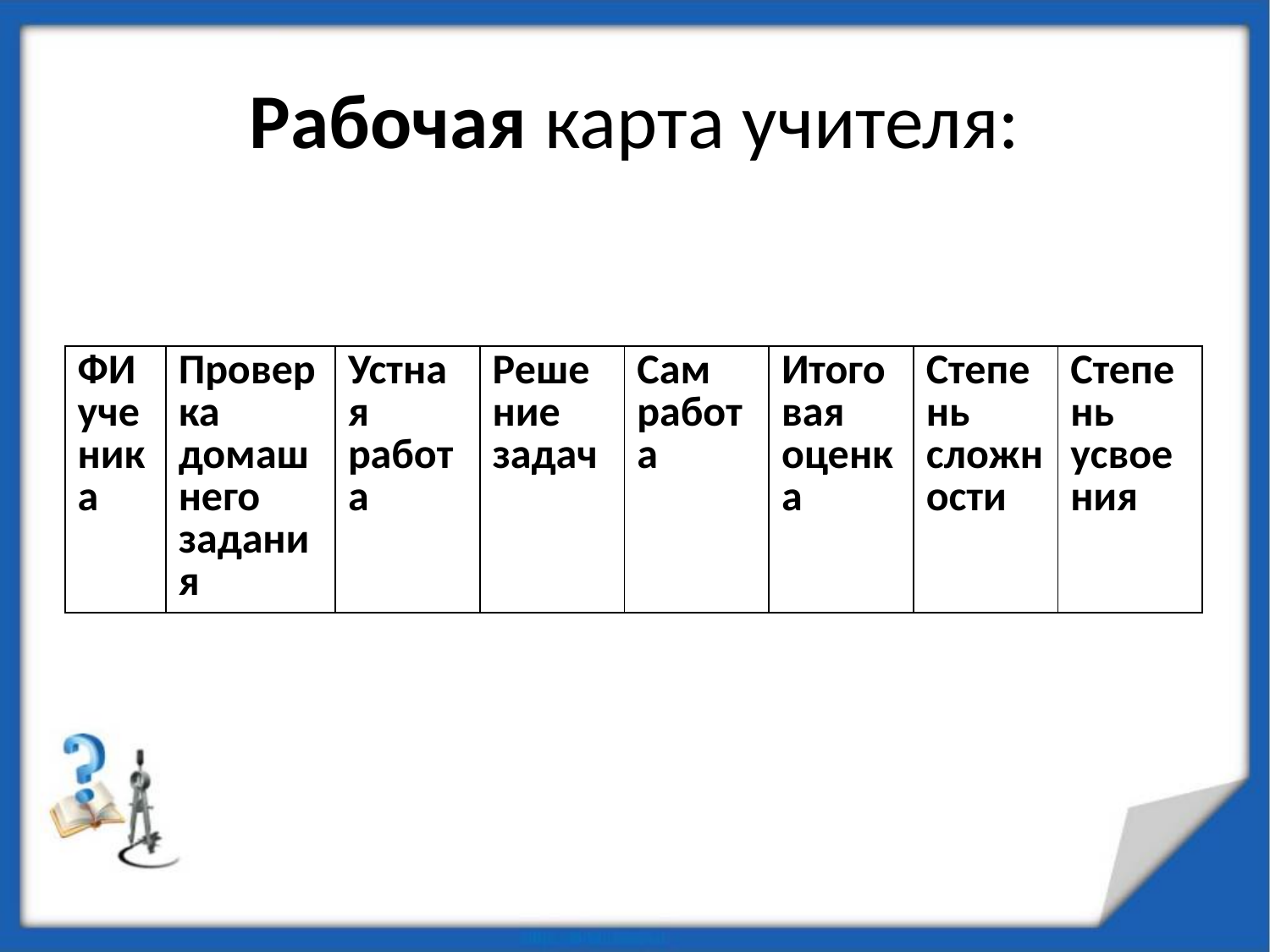

# Рабочая карта учителя:
| ФИ ученика | Проверка домашнего задания | Устная работа | Решение задач | Сам работа | Итоговая оценка | Степень сложности | Степень усвоения |
| --- | --- | --- | --- | --- | --- | --- | --- |